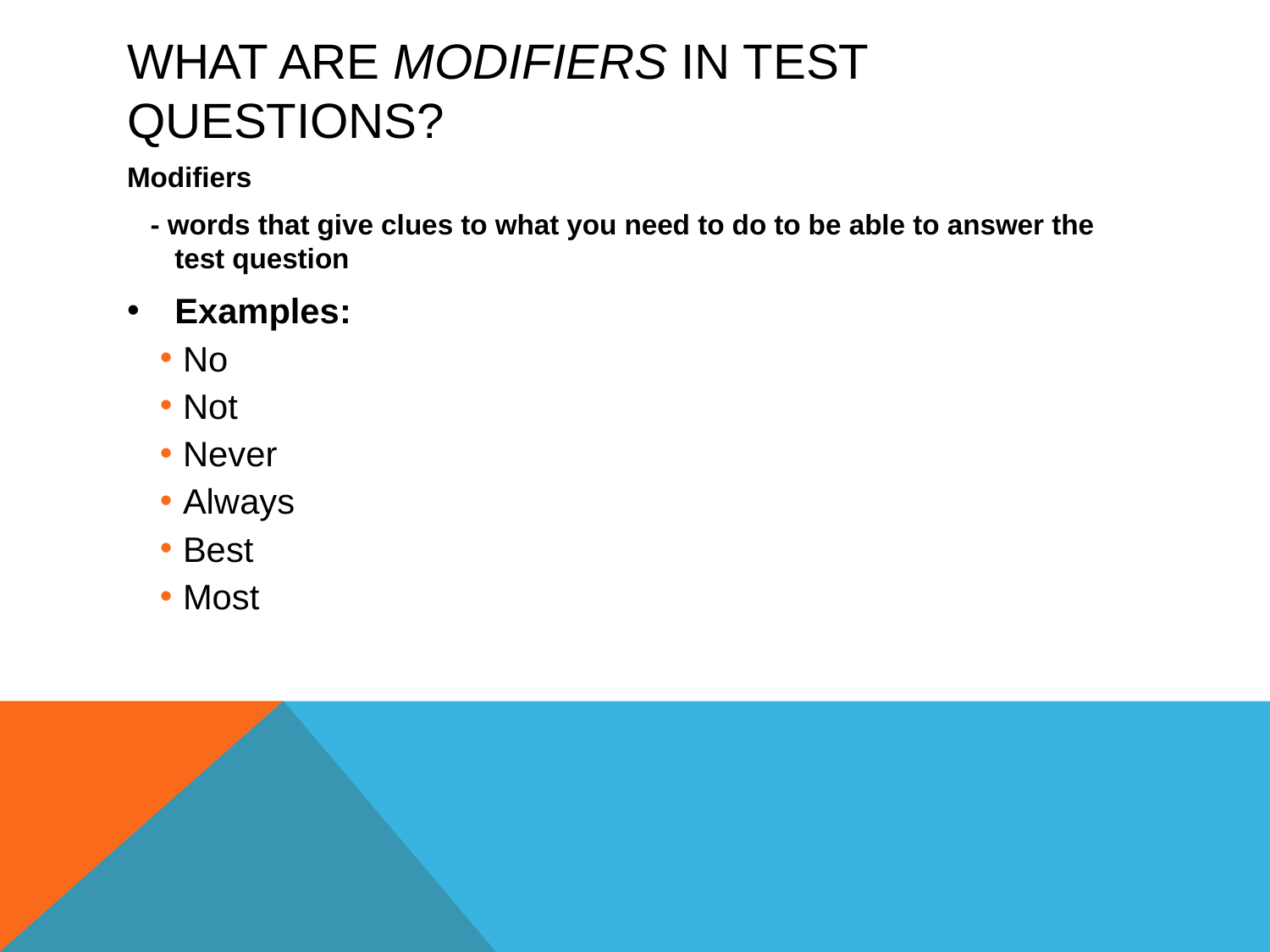

# What are Modifiers in test questions?
Modifiers
   - words that give clues to what you need to do to be able to answer the test question
Examples:
No
Not
Never
Always
Best
Most